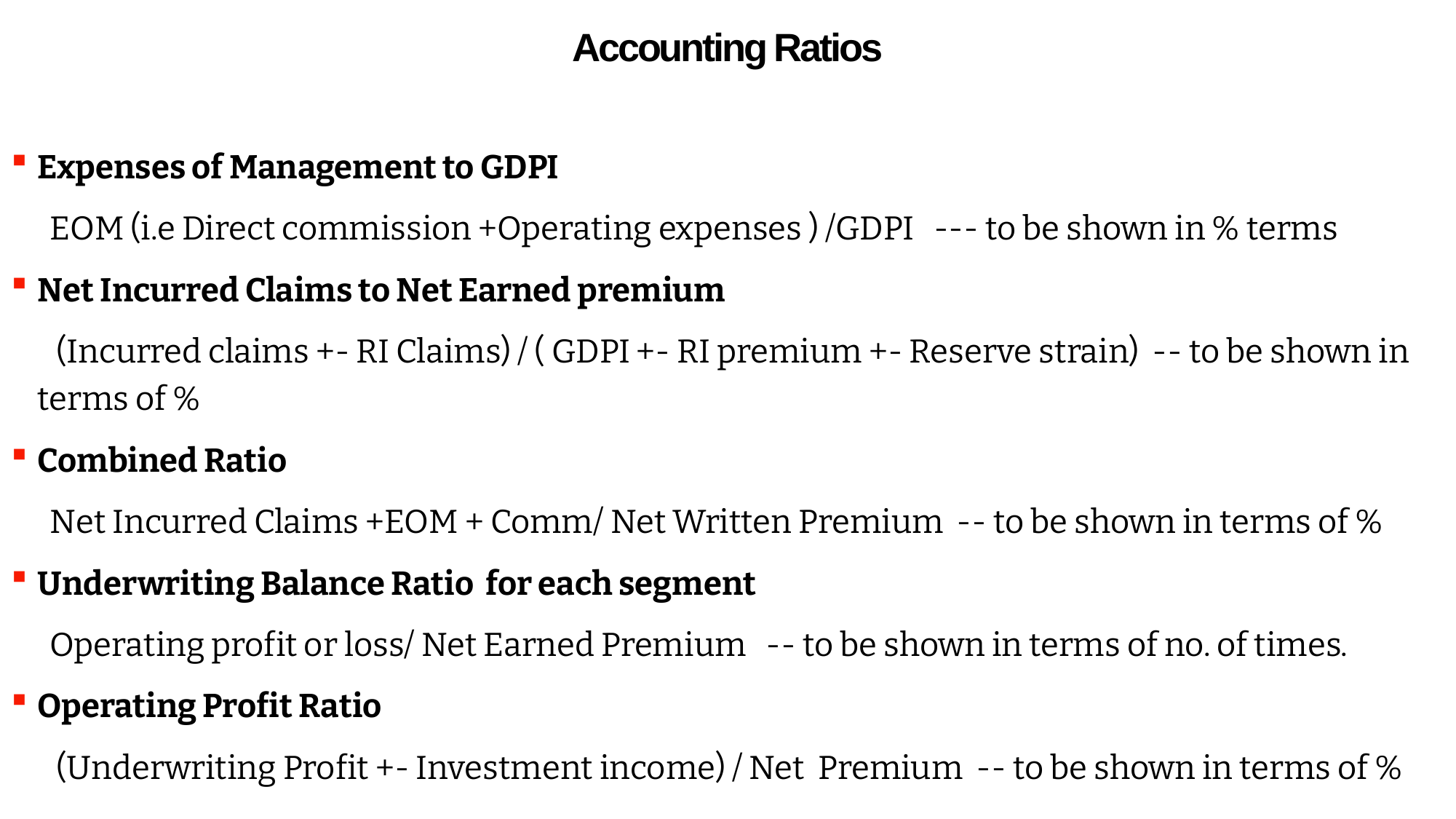

Accounting Ratios

Expenses of Management to GDPI
      EOM (i.e Direct commission +Operating expenses ) /GDPI   --- to be shown in % terms
Net Incurred Claims to Net Earned premium
       (Incurred claims +- RI Claims) / ( GDPI +- RI premium +- Reserve strain)  -- to be shown in terms of %
Combined Ratio
      Net Incurred Claims +EOM + Comm/ Net Written Premium  -- to be shown in terms of %
Underwriting Balance Ratio  for each segment
      Operating profit or loss/ Net Earned Premium   -- to be shown in terms of no. of times.
Operating Profit Ratio
       (Underwriting Profit +- Investment income) / Net  Premium  -- to be shown in terms of %